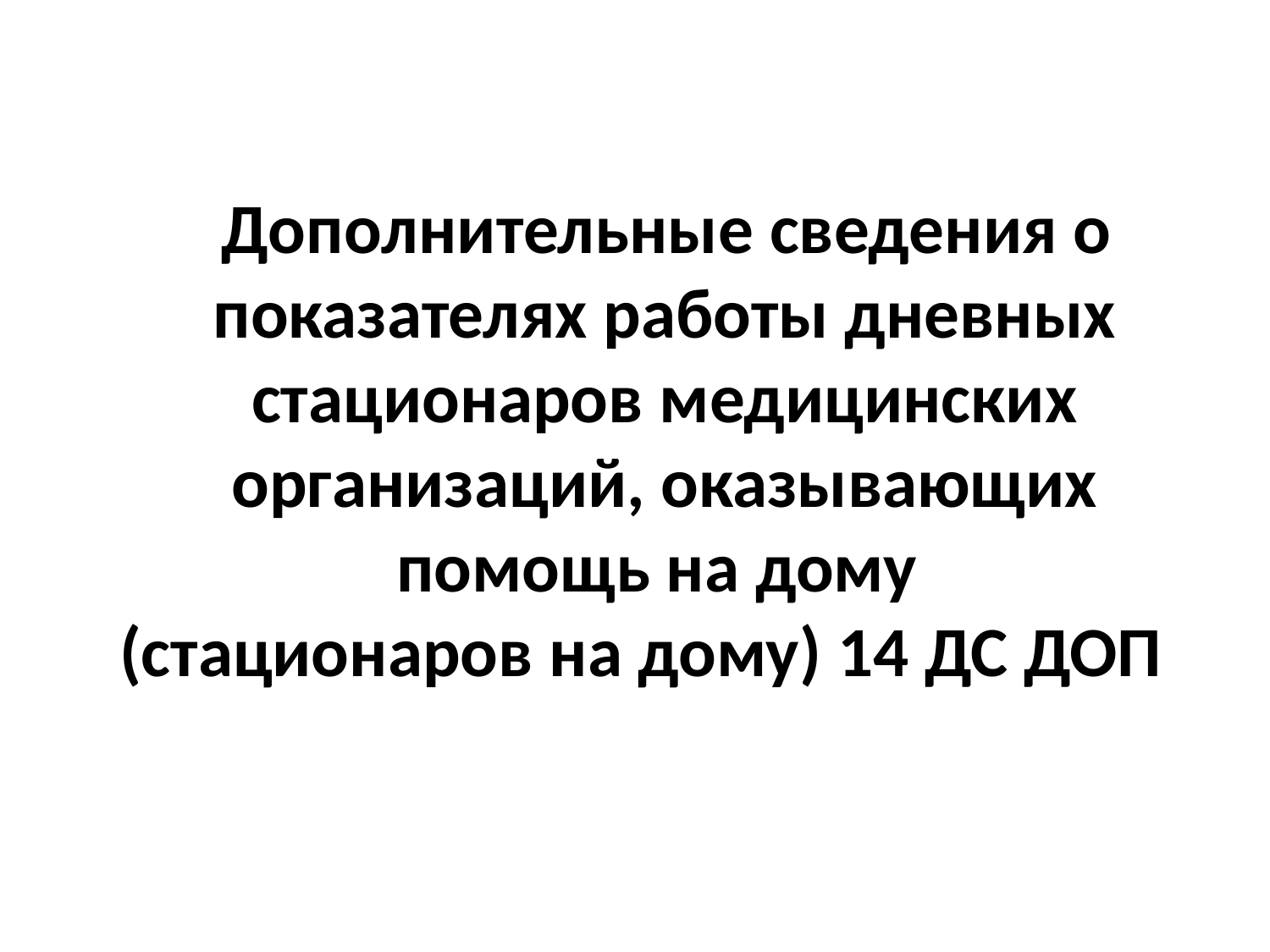

Дополнительные сведения о показателях работы дневных стационаров медицинских организаций, оказывающих помощь на дому
(стационаров на дому) 14 ДС ДОП